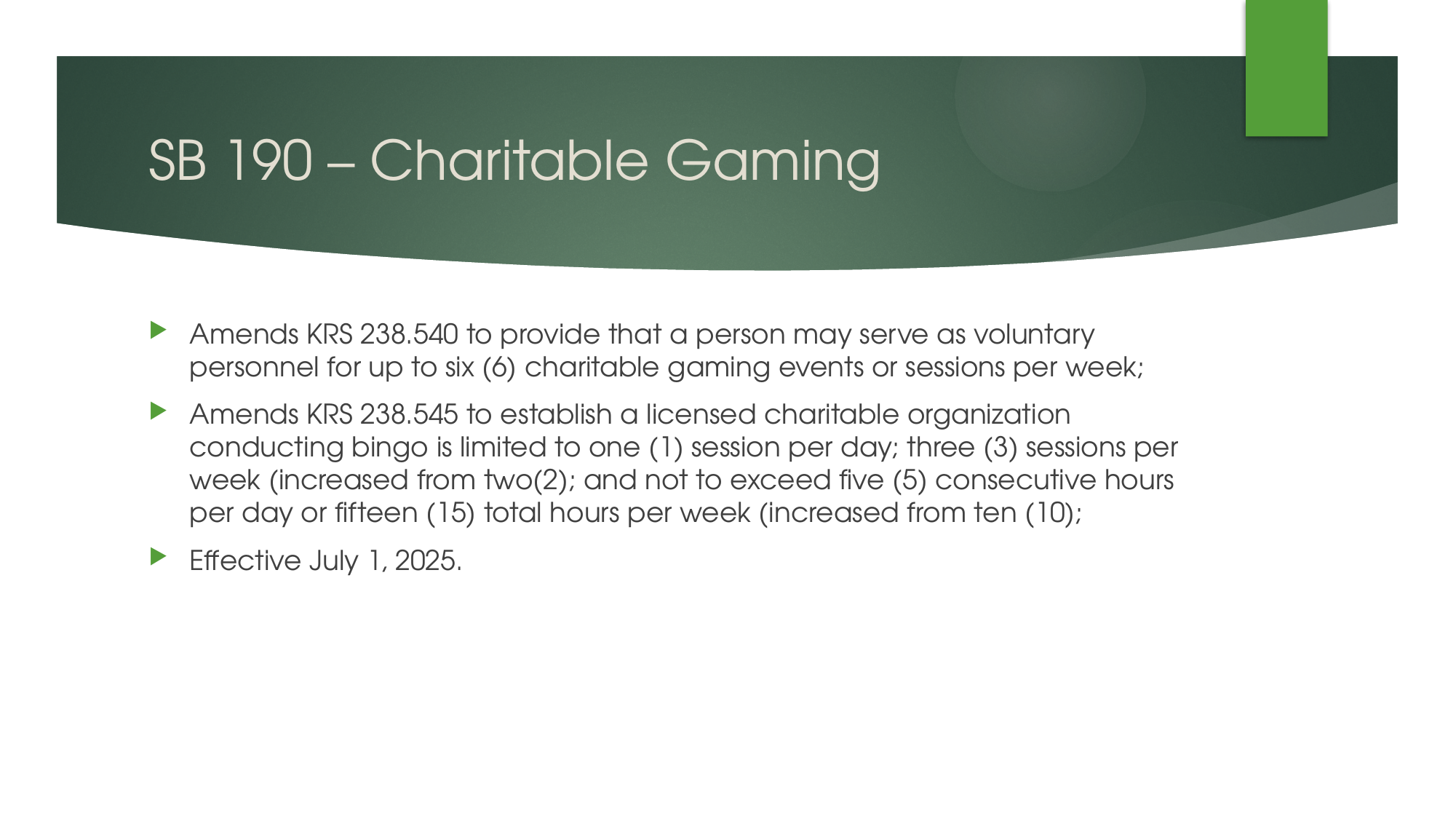

# SB 190 – Charitable Gaming
Amends KRS 238.540 to provide that a person may serve as voluntary personnel for up to six (6) charitable gaming events or sessions per week;
Amends KRS 238.545 to establish a licensed charitable organization conducting bingo is limited to one (1) session per day; three (3) sessions per week (increased from two(2); and not to exceed five (5) consecutive hours per day or fifteen (15) total hours per week (increased from ten (10);
Effective July 1, 2025.